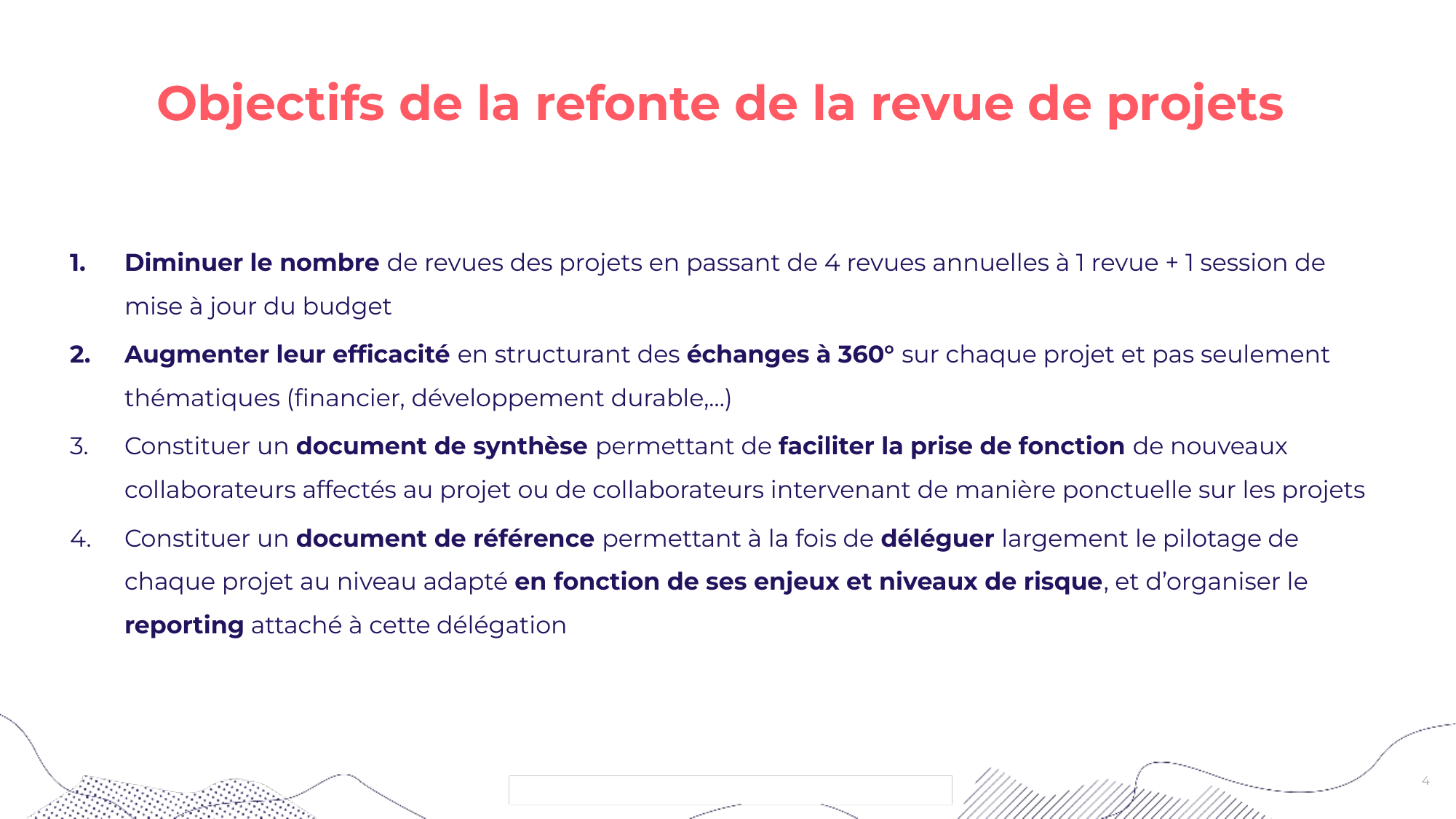

# Objectifs de la refonte de la revue de projets
Diminuer le nombre de revues des projets en passant de 4 revues annuelles à 1 revue + 1 session de mise à jour du budget
Augmenter leur efficacité en structurant des échanges à 360° sur chaque projet et pas seulement thématiques (financier, développement durable,…)
Constituer un document de synthèse permettant de faciliter la prise de fonction de nouveaux collaborateurs affectés au projet ou de collaborateurs intervenant de manière ponctuelle sur les projets
Constituer un document de référence permettant à la fois de déléguer largement le pilotage de chaque projet au niveau adapté en fonction de ses enjeux et niveaux de risque, et d’organiser le reporting attaché à cette délégation
4